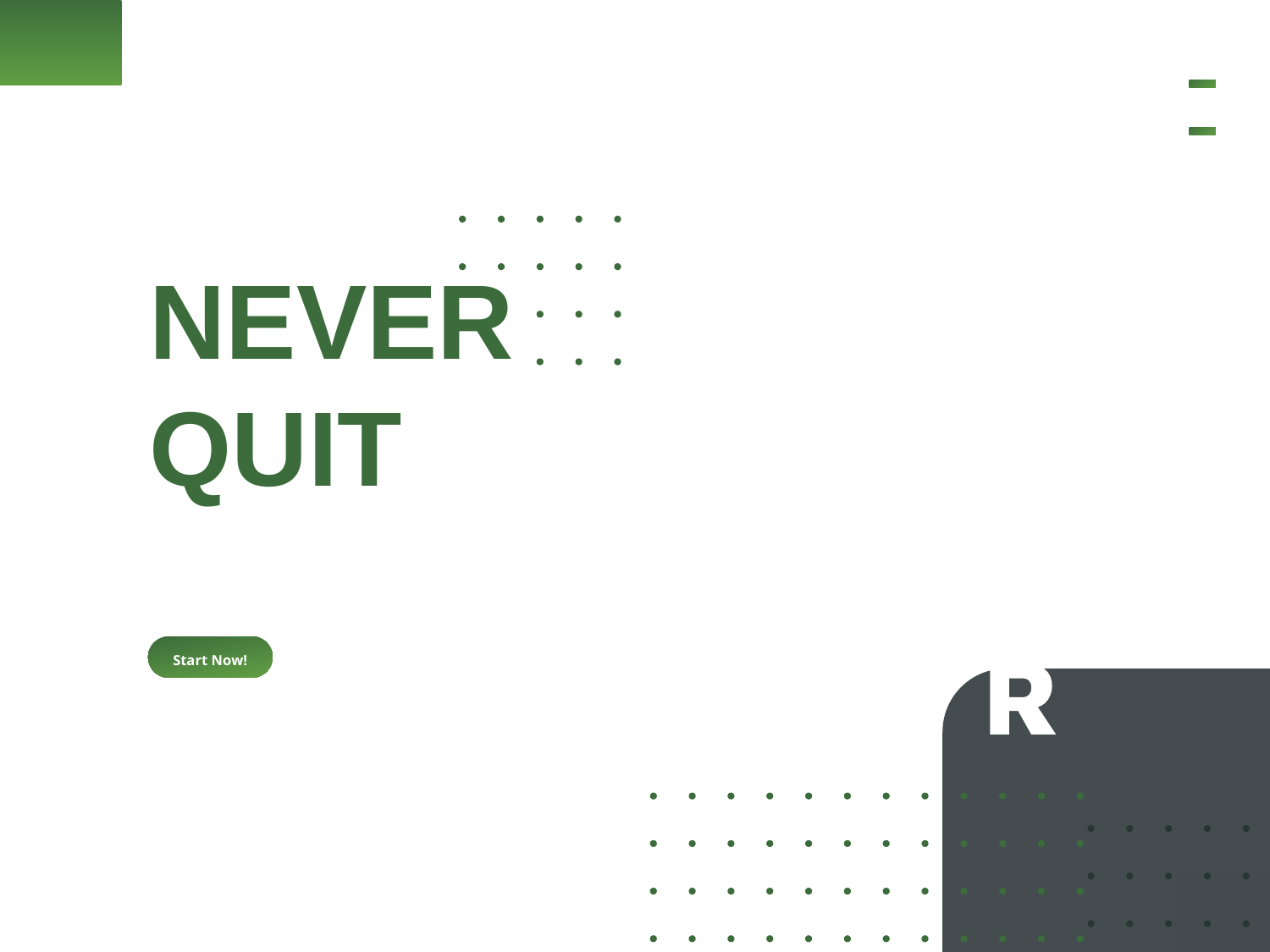

NEVER
QUIT

A wonderful serenity has taken possession of my entire soul, like these sweet mornings of spring which I enjoy

Start Now!